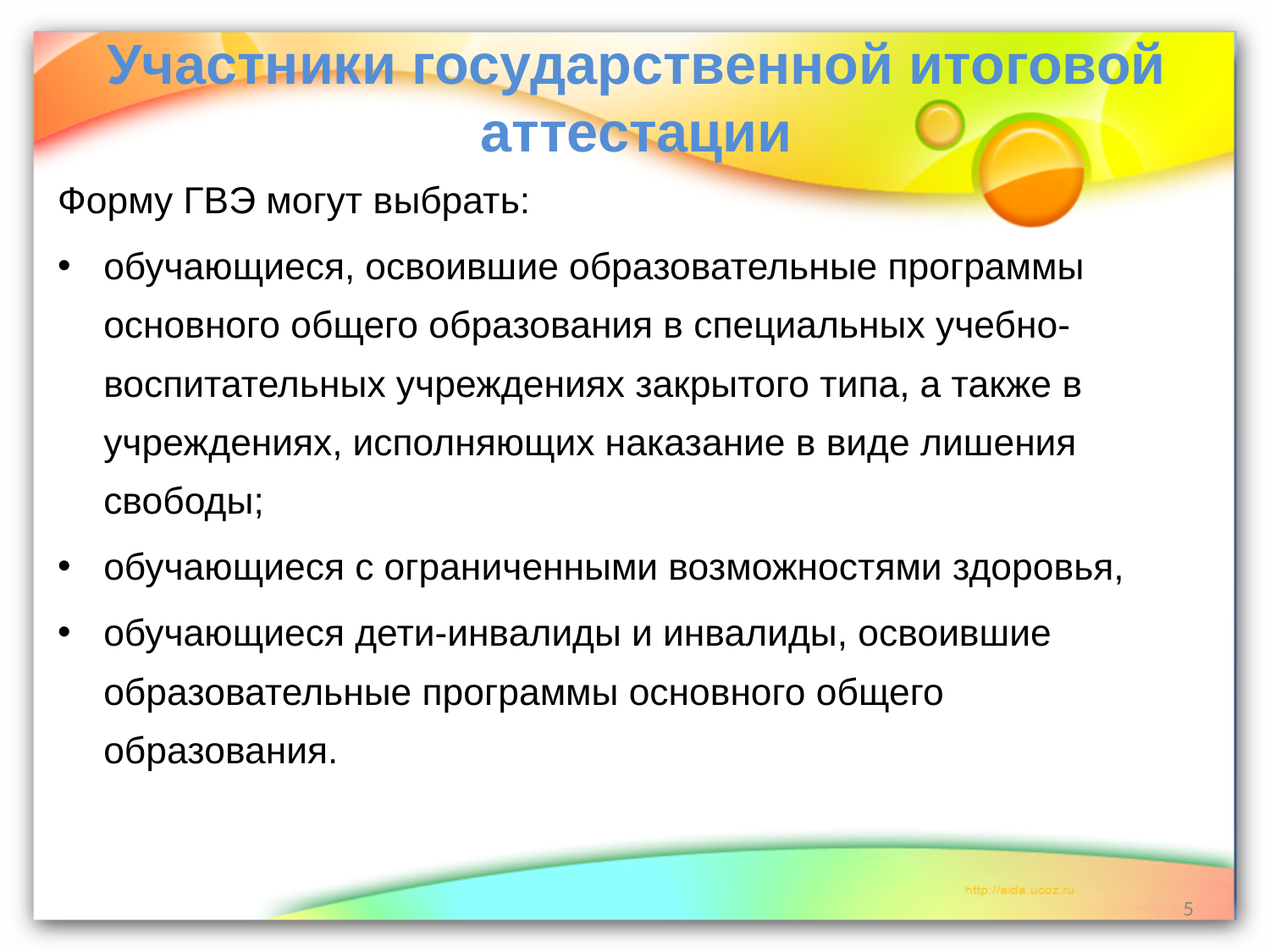

# Участники государственной итоговой аттестации
Форму ГВЭ могут выбрать:
обучающиеся, освоившие образовательные программы основного общего образования в специальных учебно-воспитательных учреждениях закрытого типа, а также в учреждениях, исполняющих наказание в виде лишения свободы;
обучающиеся с ограниченными возможностями здоровья,
обучающиеся дети-инвалиды и инвалиды, освоившие образовательные программы основного общего образования.

5